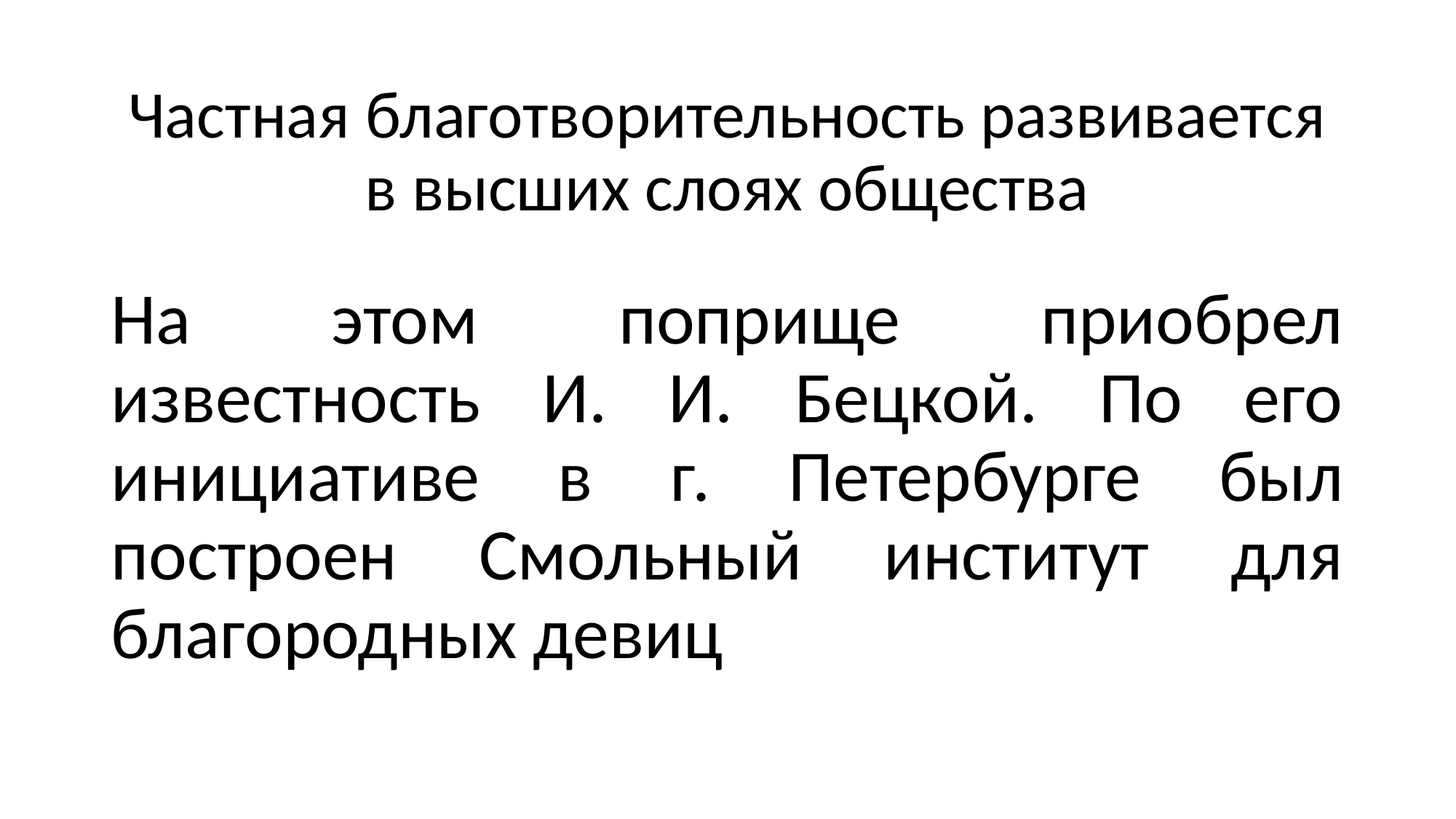

# Частная благотворительность развивается в высших слоях общества
На этом поприще приобрел известность И. И. Бецкой. По его инициативе в г. Петербурге был построен Смольный институт для благородных девиц